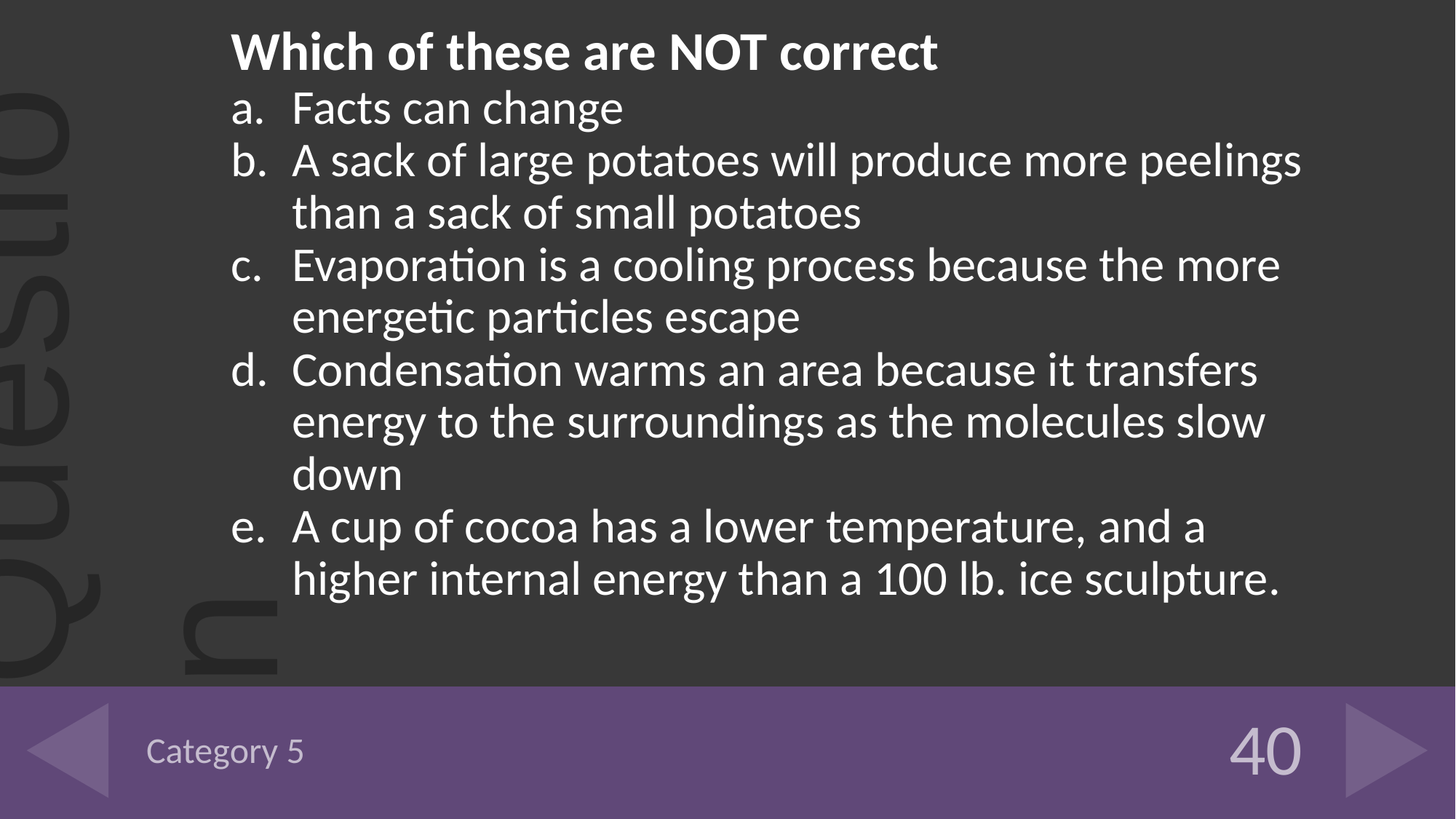

Which of these are NOT correct
Facts can change
A sack of large potatoes will produce more peelings than a sack of small potatoes
Evaporation is a cooling process because the more energetic particles escape
Condensation warms an area because it transfers energy to the surroundings as the molecules slow down
A cup of cocoa has a lower temperature, and a higher internal energy than a 100 lb. ice sculpture.

# Category 5
40